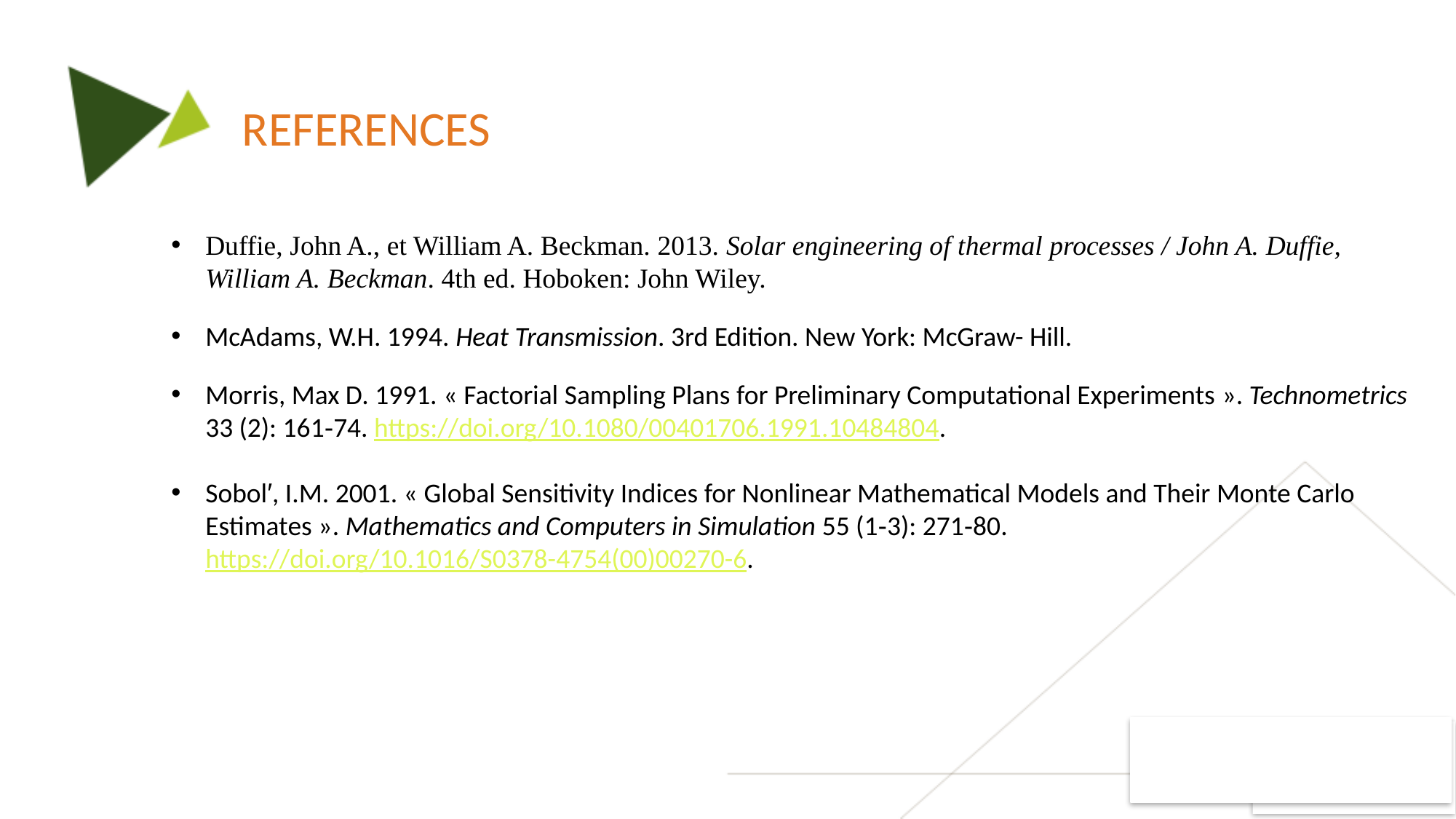

# References
Duffie, John A., et William A. Beckman. 2013. Solar engineering of thermal processes / John A. Duffie, William A. Beckman. 4th ed. Hoboken: John Wiley.

McAdams, W.H. 1994. Heat Transmission. 3rd Edition. New York: McGraw- Hill.

Morris, Max D. 1991. « Factorial Sampling Plans for Preliminary Computational Experiments ». Technometrics 33 (2): 161‑74. https://doi.org/10.1080/00401706.1991.10484804.

Sobol′, I.M. 2001. « Global Sensitivity Indices for Nonlinear Mathematical Models and Their Monte Carlo Estimates ». Mathematics and Computers in Simulation 55 (1‑3): 271‑80. https://doi.org/10.1016/S0378-4754(00)00270-6.